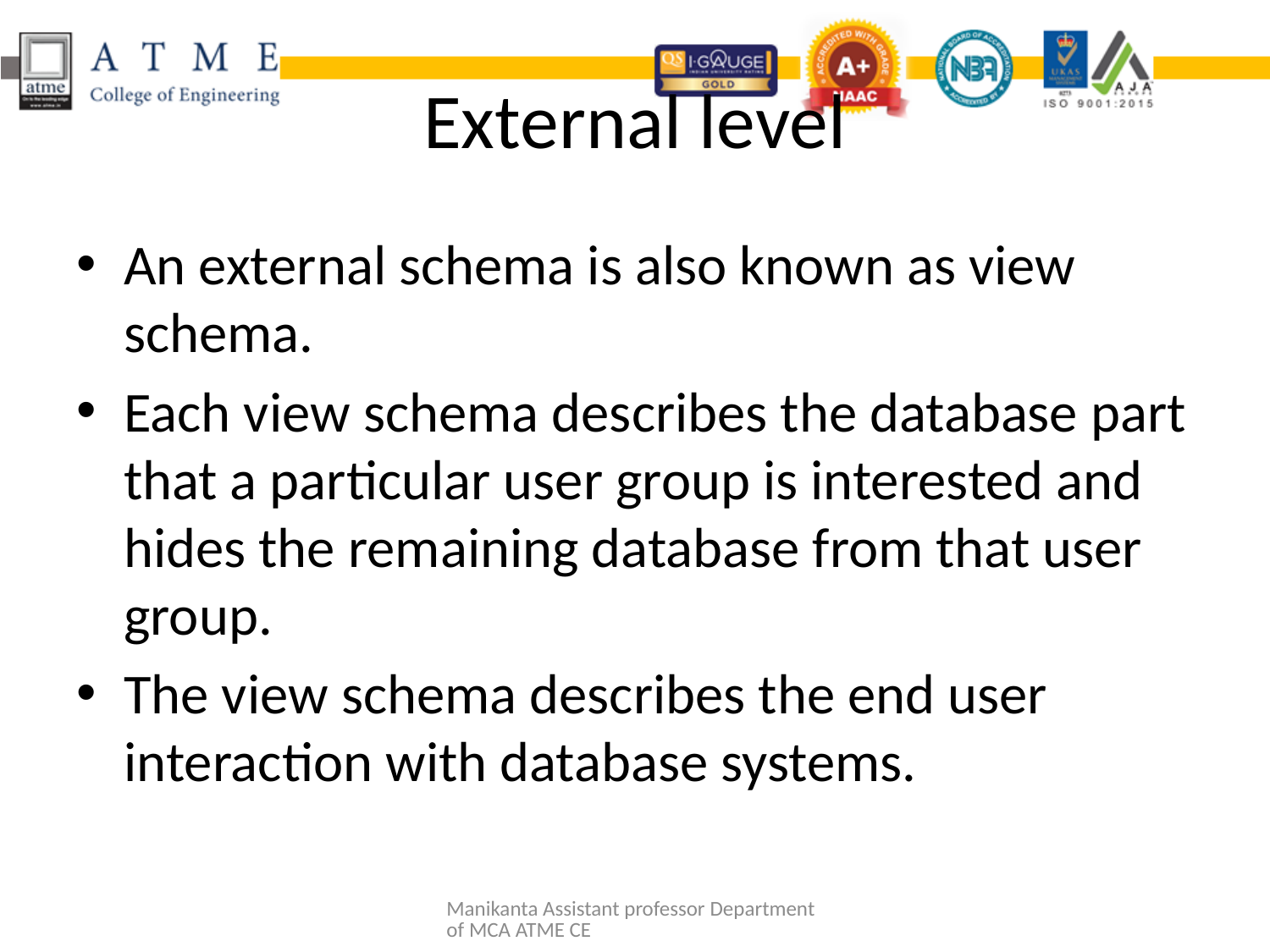

# External level
An external schema is also known as view schema.
Each view schema describes the database part that a particular user group is interested and hides the remaining database from that user group.
The view schema describes the end user interaction with database systems.

Manikanta Assistant professor Department of MCA ATME CE